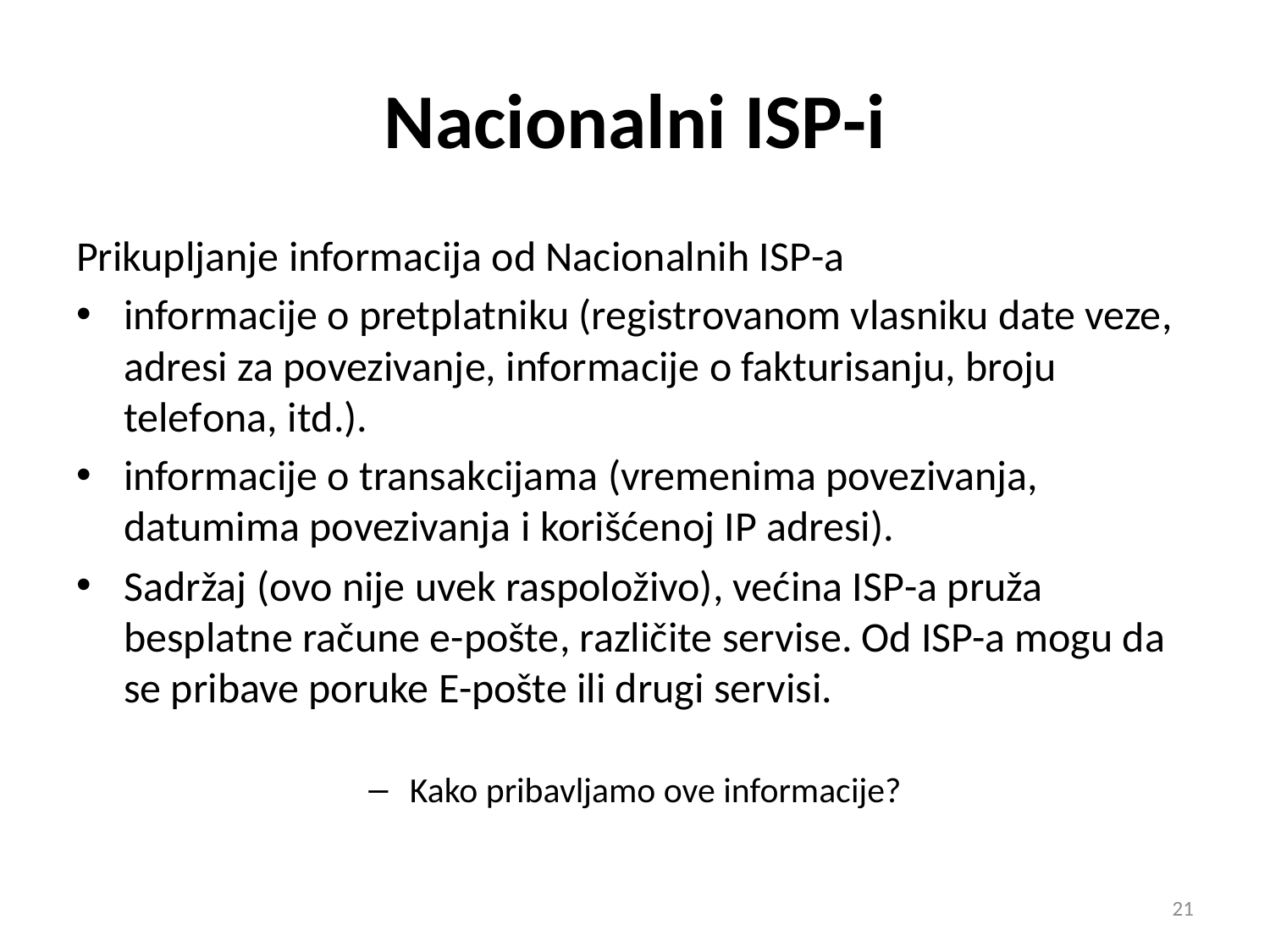

# Nacionalni ISP-i
Prikupljanje informacija od Nacionalnih ISP-a
informacije o pretplatniku (registrovanom vlasniku date veze, adresi za povezivanje, informacije o fakturisanju, broju telefona, itd.).
informacije o transakcijama (vremenima povezivanja, datumima povezivanja i korišćenoj IP adresi).
Sadržaj (ovo nije uvek raspoloživo), većina ISP-a pruža besplatne račune e-pošte, različite servise. Od ISP-a mogu da se pribave poruke E-pošte ili drugi servisi.

Kako pribavljamo ove informacije?
21